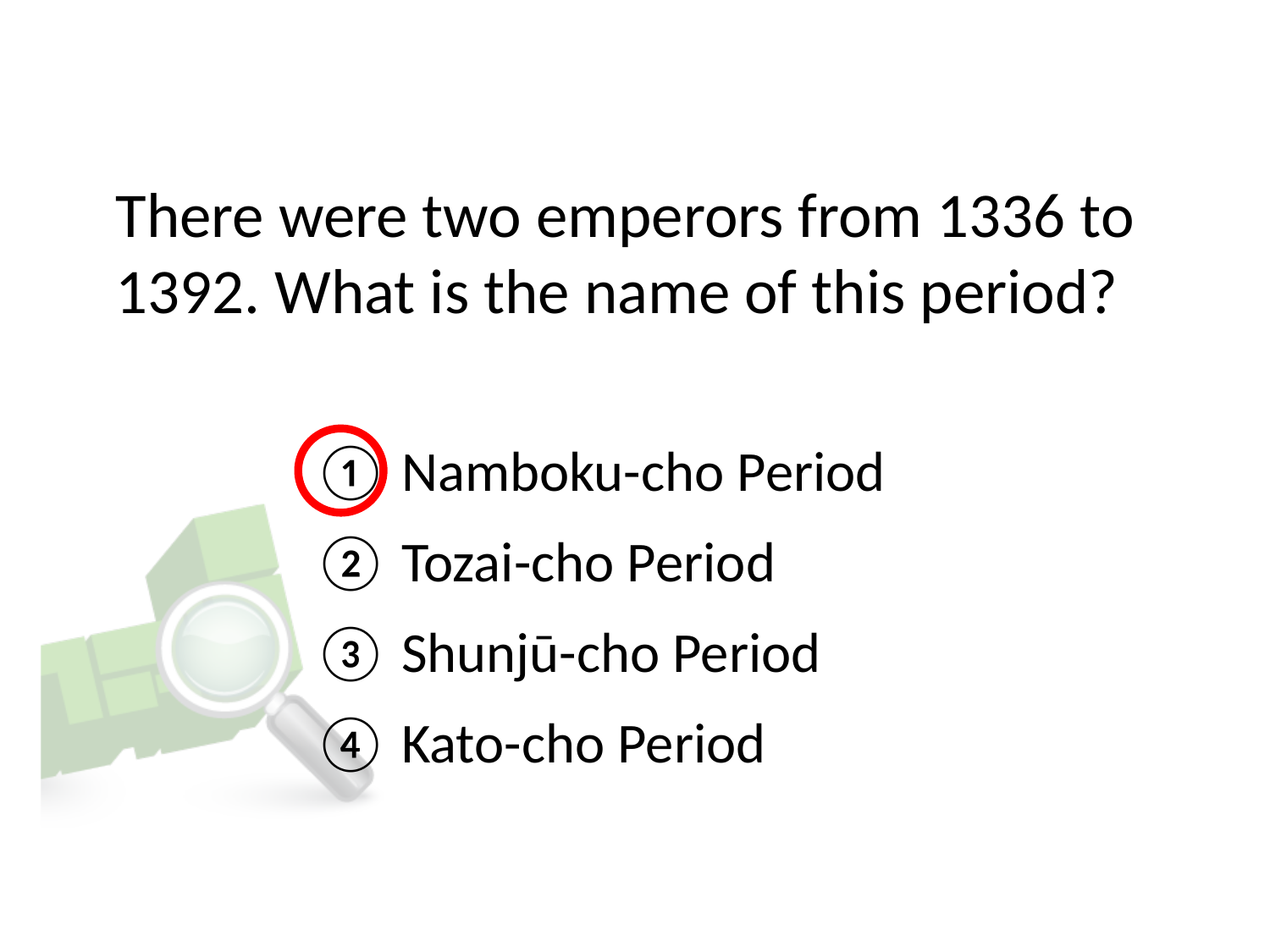

# There were two emperors from 1336 to 1392. What is the name of this period?

① Namboku-cho Period
② Tozai-cho Period
③ Shunjū-cho Period
④ Kato-cho Period